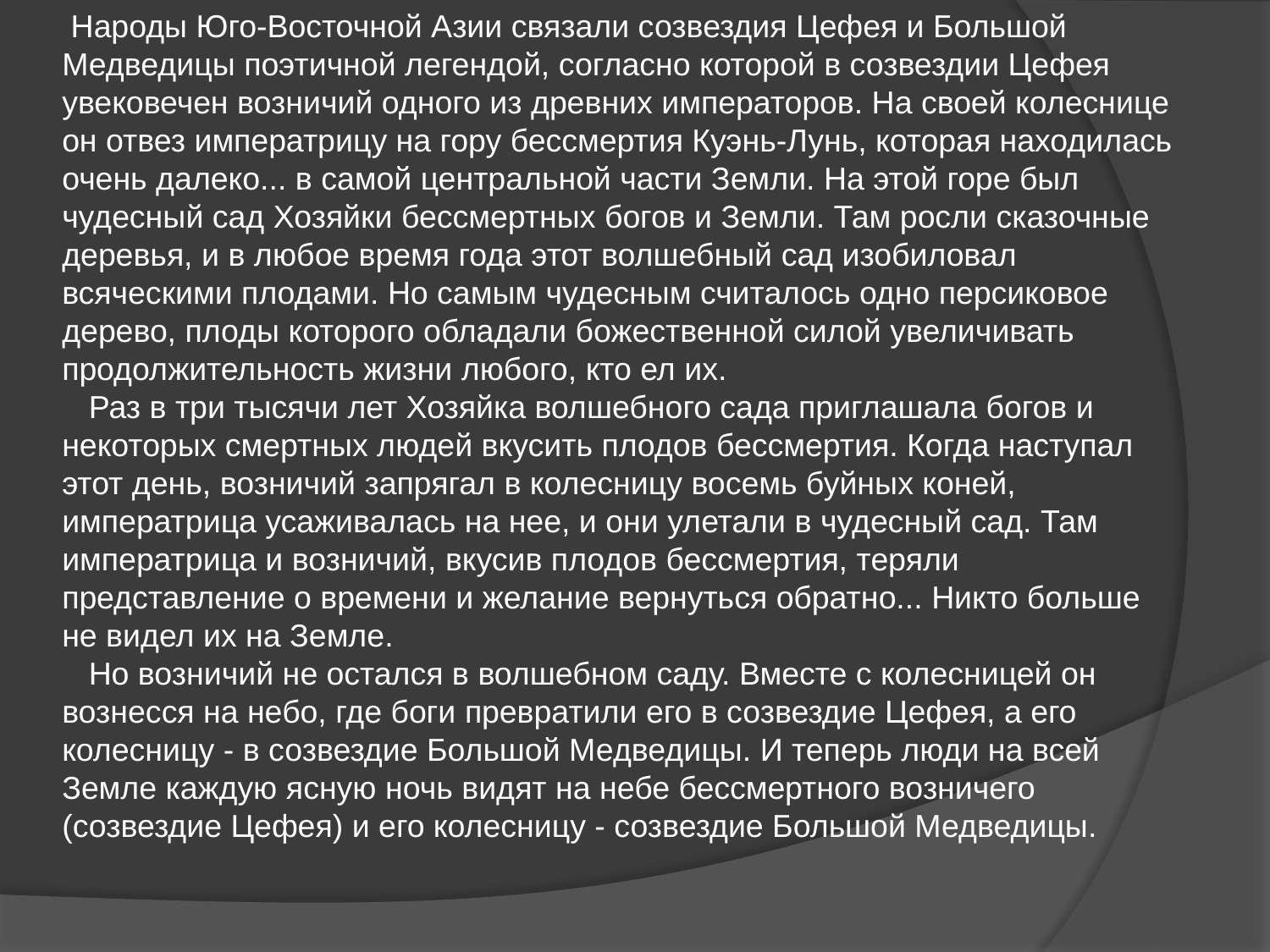

Народы Юго-Восточной Азии связали созвездия Цефея и Большой Медведицы поэтичной легендой, согласно которой в созвездии Цефея увековечен возничий одного из древних императоров. На своей колеснице он отвез императрицу на гору бессмертия Куэнь-Лунь, которая находилась очень далеко... в самой центральной части Земли. На этой горе был чудесный сад Хозяйки бессмертных богов и Земли. Там росли сказочные деревья, и в любое время года этот волшебный сад изобиловал всяческими плодами. Но самым чудесным считалось одно персиковое дерево, плоды которого обладали божественной силой увеличивать продолжительность жизни любого, кто ел их.
   Раз в три тысячи лет Хозяйка волшебного сада приглашала богов и некоторых смертных людей вкусить плодов бессмертия. Когда наступал этот день, возничий запрягал в колесницу восемь буйных коней, императрица усаживалась на нее, и они улетали в чудесный сад. Там императрица и возничий, вкусив плодов бессмертия, теряли представление о времени и желание вернуться обратно... Никто больше не видел их на Земле.
   Но возничий не остался в волшебном саду. Вместе с колесницей он вознесся на небо, где боги превратили его в созвездие Цефея, а его колесницу - в созвездие Большой Медведицы. И теперь люди на всей Земле каждую ясную ночь видят на небе бессмертного возничего (созвездие Цефея) и его колесницу - созвездие Большой Медведицы.